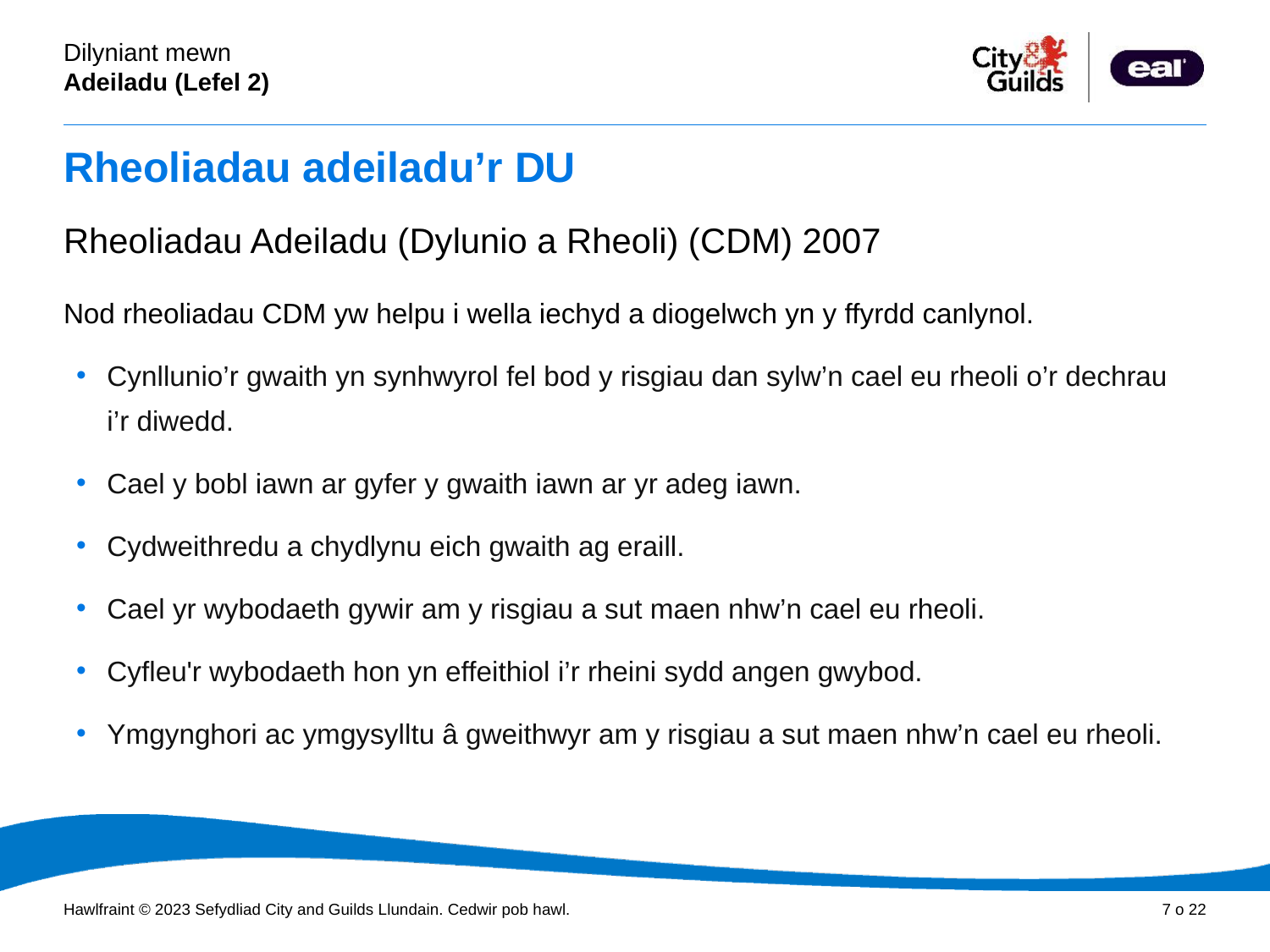

# Rheoliadau adeiladu’r DU
Rheoliadau Adeiladu (Dylunio a Rheoli) (CDM) 2007
Nod rheoliadau CDM yw helpu i wella iechyd a diogelwch yn y ffyrdd canlynol.
Cynllunio’r gwaith yn synhwyrol fel bod y risgiau dan sylw’n cael eu rheoli o’r dechrau i’r diwedd.
Cael y bobl iawn ar gyfer y gwaith iawn ar yr adeg iawn.
Cydweithredu a chydlynu eich gwaith ag eraill.
Cael yr wybodaeth gywir am y risgiau a sut maen nhw’n cael eu rheoli.
Cyfleu'r wybodaeth hon yn effeithiol i’r rheini sydd angen gwybod.
Ymgynghori ac ymgysylltu â gweithwyr am y risgiau a sut maen nhw’n cael eu rheoli.